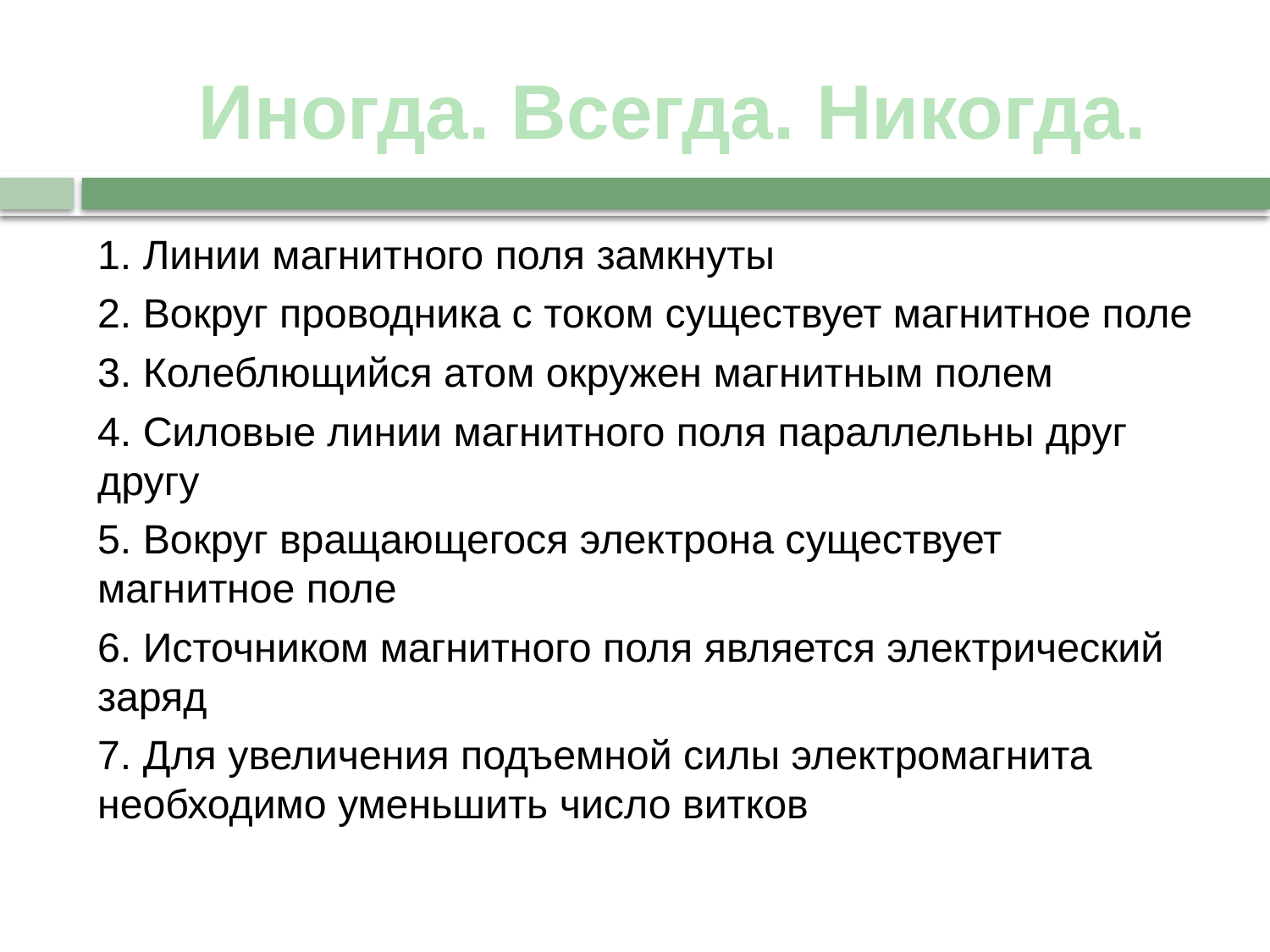

Иногда. Всегда. Никогда.
1. Линии магнитного поля замкнуты
2. Вокруг проводника с током существует магнитное поле
3. Колеблющийся атом окружен магнитным полем
4. Силовые линии магнитного поля параллельны друг другу
5. Вокруг вращающегося электрона существует магнитное поле
6. Источником магнитного поля является электрический заряд
7. Для увеличения подъемной силы электромагнита необходимо уменьшить число витков